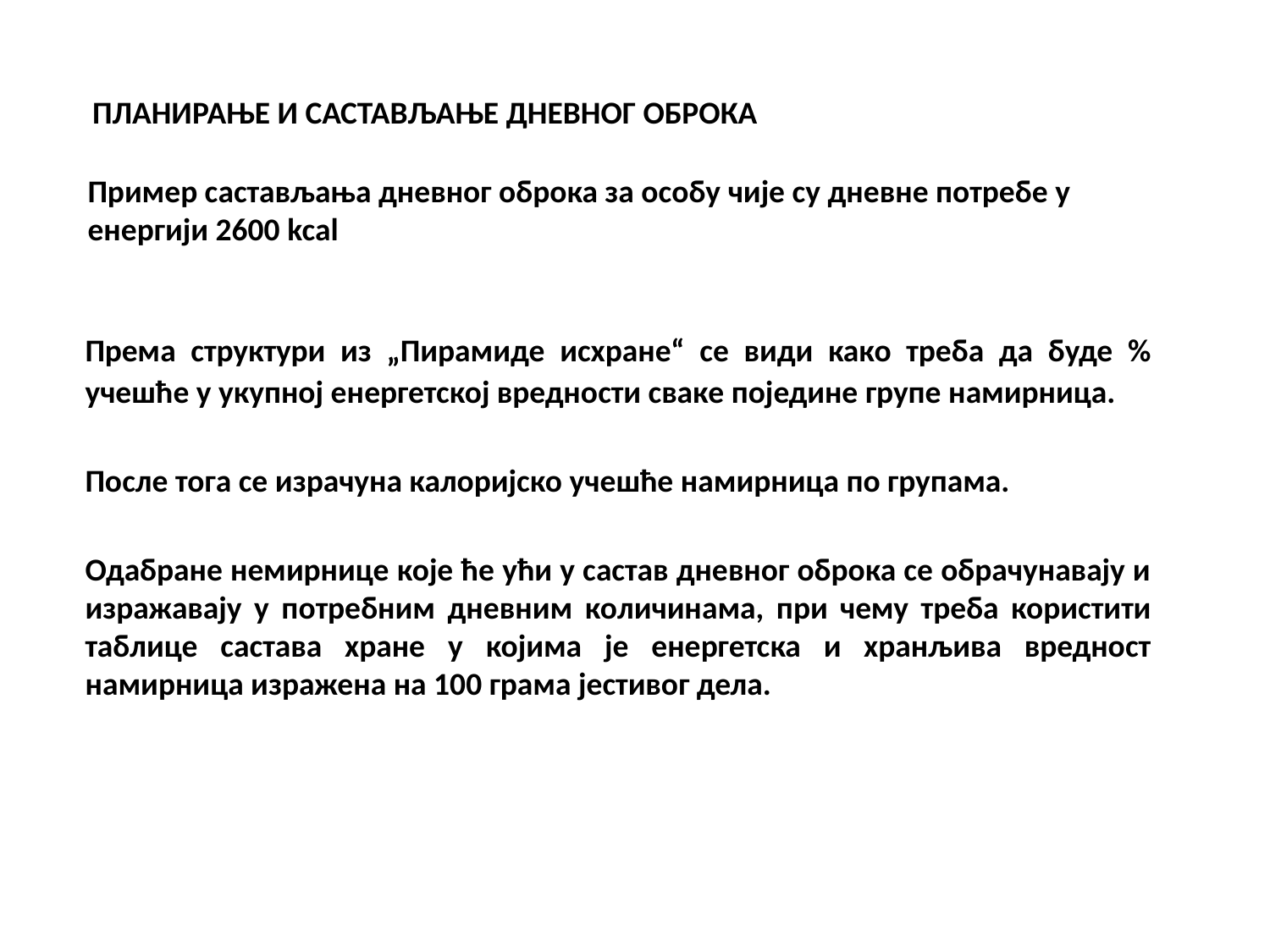

ПЛАНИРАЊЕ И САСТАВЉАЊЕ ДНЕВНОГ ОБРОКА
# Пример састављања дневног оброка за особу чије су дневне потребе у енергији 2600 kcal
	Према структури из „Пирамиде исхране“ се види како треба да буде % учешће у укупној енергетској вредности сваке поједине групе намирница.

	После тога се израчуна калоријско учешће намирница по групама.

	Одабране немирнице које ће ући у састав дневног оброка се обрачунавају и изражавају у потребним дневним количинама, при чему треба користити таблице састава хране у којима је енергетска и хранљива вредност намирница изражена на 100 грама јестивог дела.